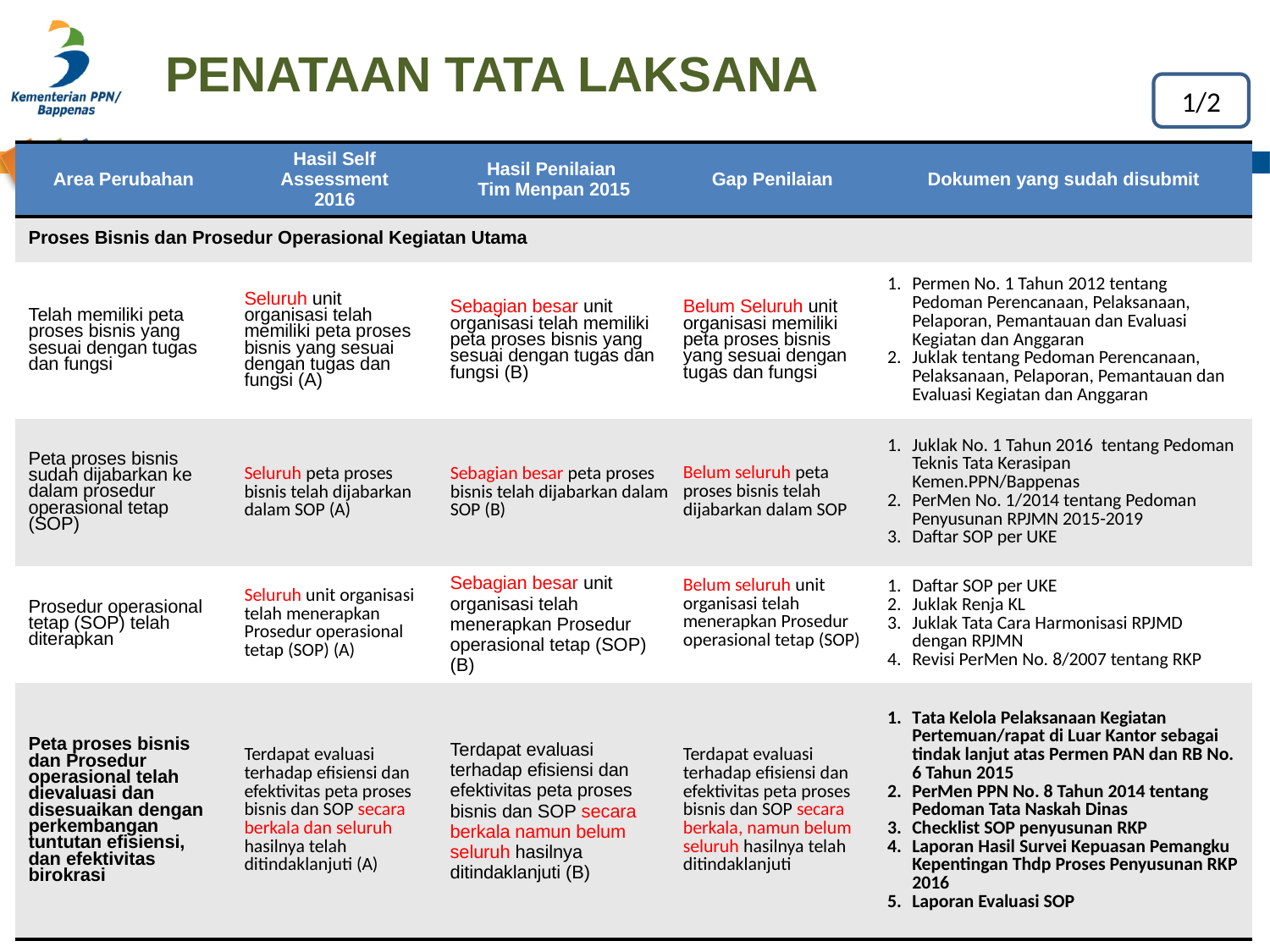

# PENATAAN TATA LAKSANA
1/2
| Area Perubahan | Hasil Self Assessment 2016 | Hasil Penilaian Tim Menpan 2015 | Gap Penilaian | Dokumen yang sudah disubmit |
| --- | --- | --- | --- | --- |
| Proses Bisnis dan Prosedur Operasional Kegiatan Utama |  |  |  |  |
| Telah memiliki peta proses bisnis yang sesuai dengan tugas dan fungsi | Seluruh unit organisasi telah memiliki peta proses bisnis yang sesuai dengan tugas dan fungsi (A) | Sebagian besar unit organisasi telah memiliki peta proses bisnis yang sesuai dengan tugas dan fungsi (B) | Belum Seluruh unit organisasi memiliki peta proses bisnis yang sesuai dengan tugas dan fungsi | Permen No. 1 Tahun 2012 tentang Pedoman Perencanaan, Pelaksanaan, Pelaporan, Pemantauan dan Evaluasi Kegiatan dan Anggaran Juklak tentang Pedoman Perencanaan, Pelaksanaan, Pelaporan, Pemantauan dan Evaluasi Kegiatan dan Anggaran |
| Peta proses bisnis sudah dijabarkan ke dalam prosedur operasional tetap (SOP) | Seluruh peta proses bisnis telah dijabarkan dalam SOP (A) | Sebagian besar peta proses bisnis telah dijabarkan dalam SOP (B) | Belum seluruh peta proses bisnis telah dijabarkan dalam SOP | Juklak No. 1 Tahun 2016 tentang Pedoman Teknis Tata Kerasipan Kemen.PPN/Bappenas PerMen No. 1/2014 tentang Pedoman Penyusunan RPJMN 2015-2019 Daftar SOP per UKE |
| Prosedur operasional tetap (SOP) telah diterapkan | Seluruh unit organisasi telah menerapkan Prosedur operasional tetap (SOP) (A) | Sebagian besar unit organisasi telah menerapkan Prosedur operasional tetap (SOP) (B) | Belum seluruh unit organisasi telah menerapkan Prosedur operasional tetap (SOP) | Daftar SOP per UKE Juklak Renja KL Juklak Tata Cara Harmonisasi RPJMD dengan RPJMN Revisi PerMen No. 8/2007 tentang RKP |
| Peta proses bisnis dan Prosedur operasional telah dievaluasi dan disesuaikan dengan perkembangan tuntutan efisiensi, dan efektivitas birokrasi | Terdapat evaluasi terhadap efisiensi dan efektivitas peta proses bisnis dan SOP secara berkala dan seluruh hasilnya telah ditindaklanjuti (A) | Terdapat evaluasi terhadap efisiensi dan efektivitas peta proses bisnis dan SOP secara berkala namun belum seluruh hasilnya ditindaklanjuti (B) | Terdapat evaluasi terhadap efisiensi dan efektivitas peta proses bisnis dan SOP secara berkala, namun belum seluruh hasilnya telah ditindaklanjuti | Tata Kelola Pelaksanaan Kegiatan Pertemuan/rapat di Luar Kantor sebagai tindak lanjut atas Permen PAN dan RB No. 6 Tahun 2015 PerMen PPN No. 8 Tahun 2014 tentang Pedoman Tata Naskah Dinas Checklist SOP penyusunan RKP Laporan Hasil Survei Kepuasan Pemangku Kepentingan Thdp Proses Penyusunan RKP 2016 Laporan Evaluasi SOP |